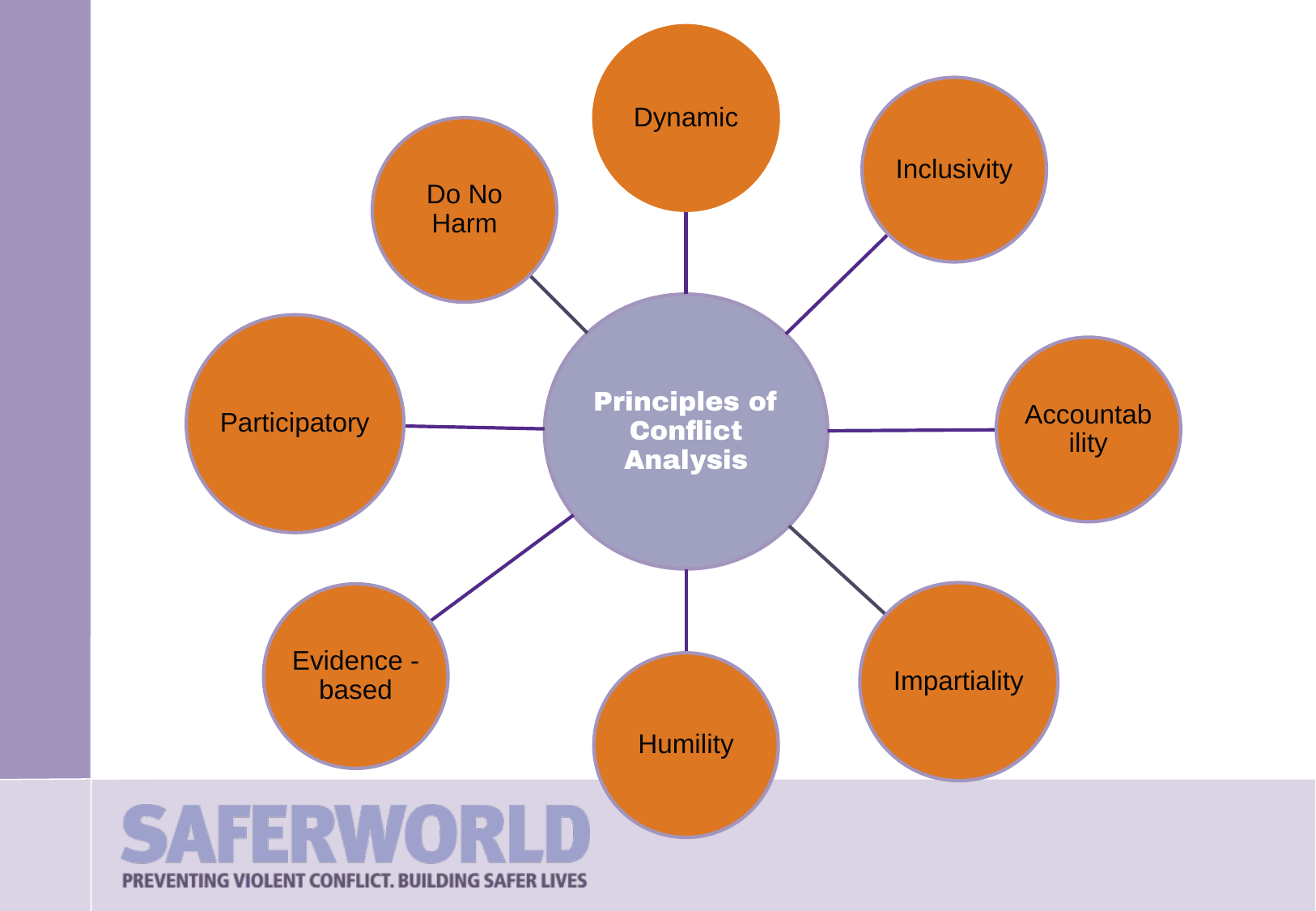

Principles of Conflict Analysis

Dynamic

Inclusivity

Accountability

Impartiality

Humility

Evidence -based

Participatory

Do No Harm